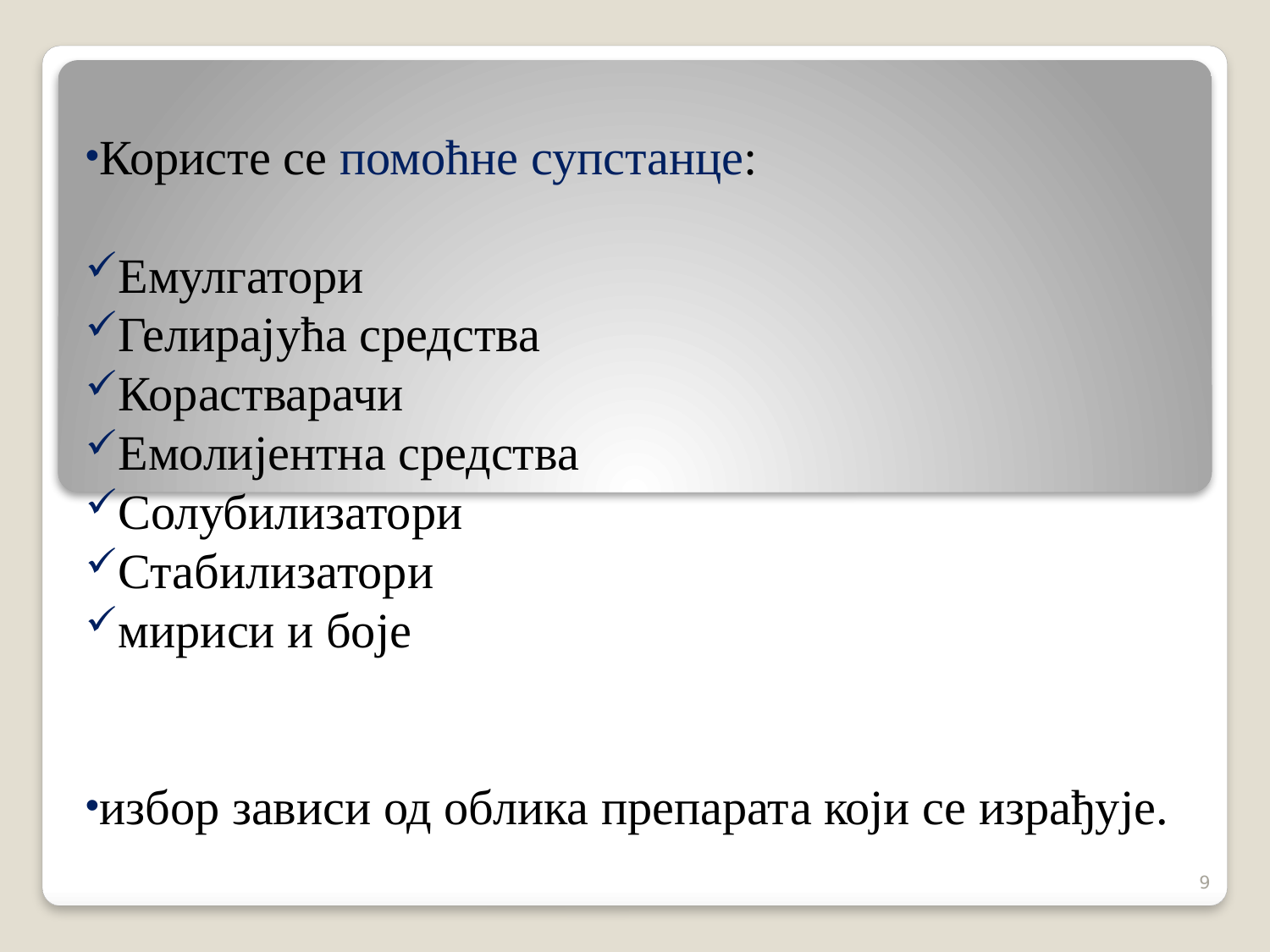

Користе се помоћне супстанце:

Емулгатори
Гелирајућа средства
Корастварачи
Емолијентна средства
Солубилизатори
Стабилизатори
мириси и боје

избор зависи од облика препарата који се израђује.
9